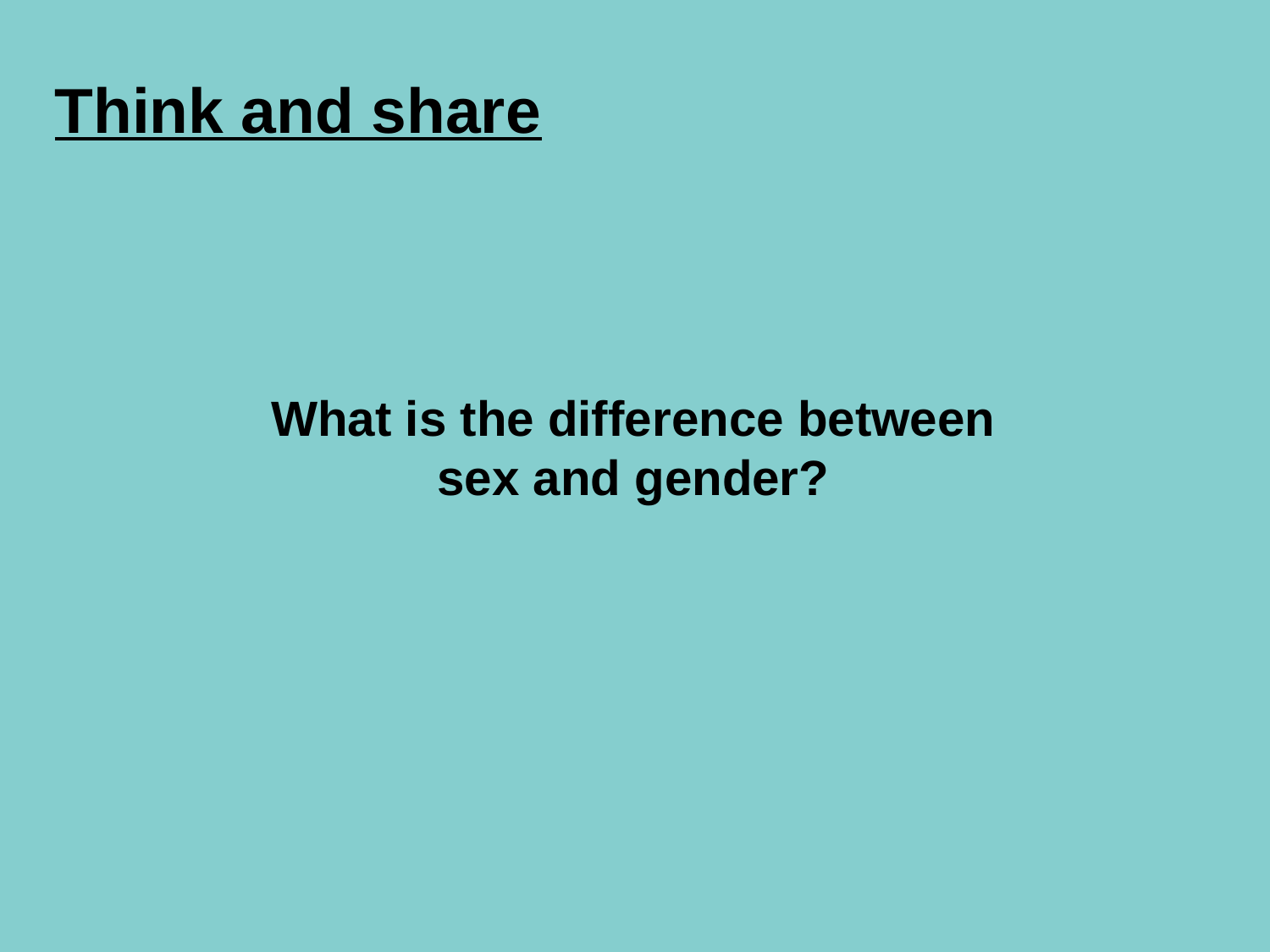

Think and share
# What is the difference between sex and gender?